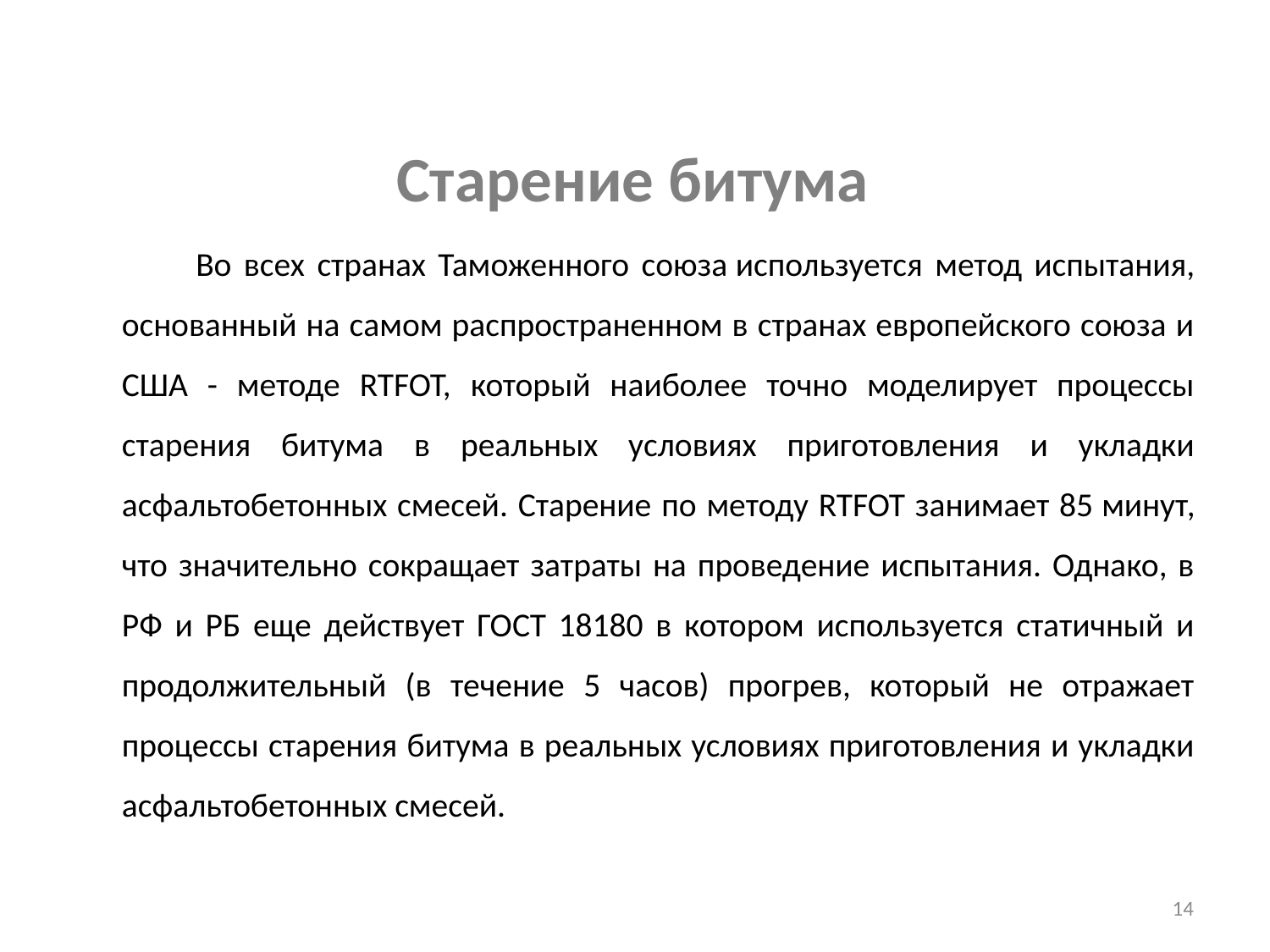

# Старение битума
      Во всех странах Таможенного союза используется метод испытания, основанный на самом распространенном в странах европейского союза и США - методе RTFOT, который наиболее точно моделирует процессы старения битума в реальных условиях приготовления и укладки асфальтобетонных смесей. Старение по методу RTFOT занимает 85 минут, что значительно сокращает затраты на проведение испытания. Однако, в РФ и РБ еще действует ГОСТ 18180 в котором используется статичный и продолжительный (в течение 5 часов) прогрев, который не отражает процессы старения битума в реальных условиях приготовления и укладки асфальтобетонных смесей.

14